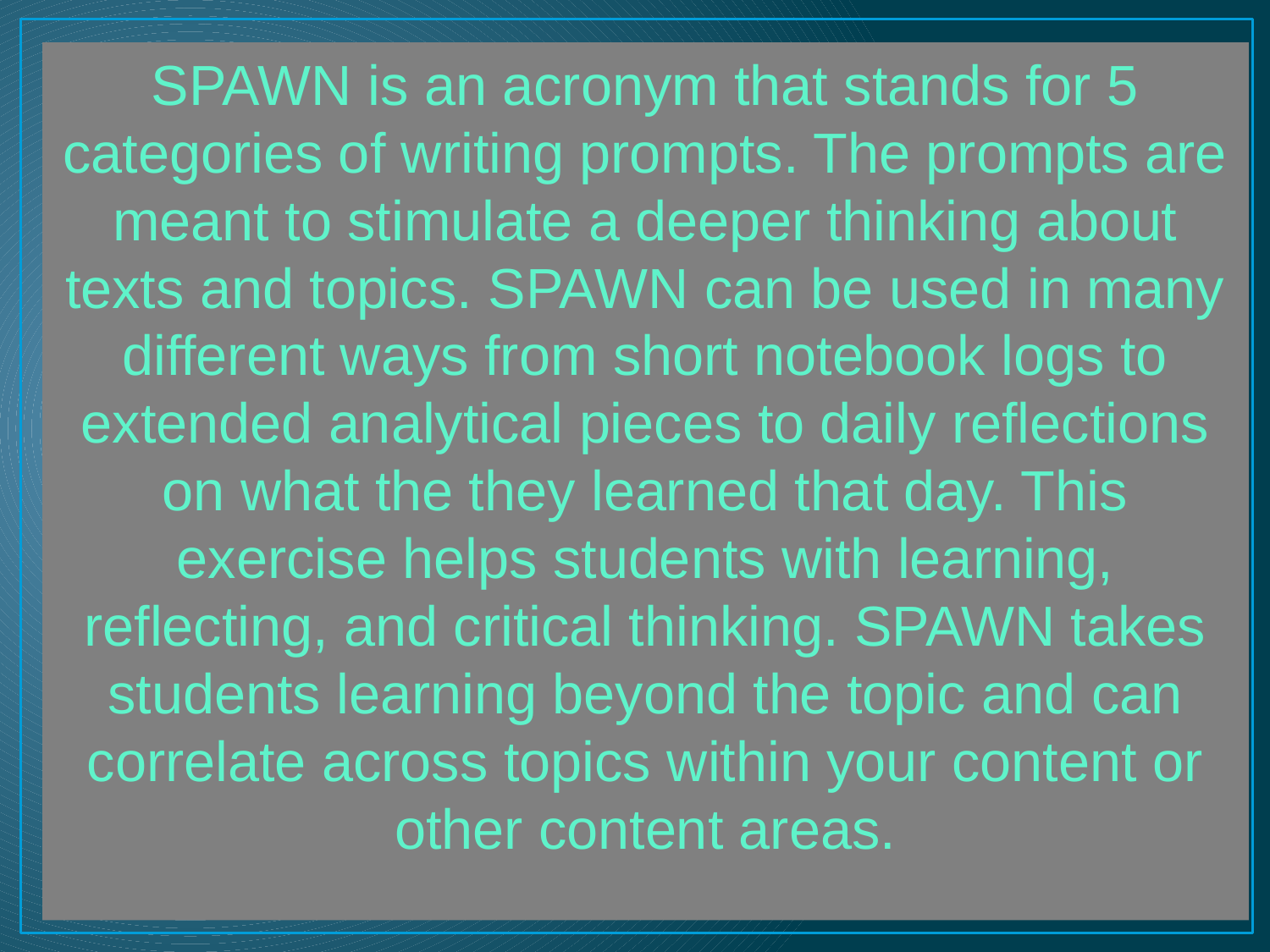

SPAWN is an acronym that stands for 5 categories of writing prompts. The prompts are meant to stimulate a deeper thinking about texts and topics. SPAWN can be used in many different ways from short notebook logs to extended analytical pieces to daily reflections on what the they learned that day. This exercise helps students with learning, reflecting, and critical thinking. SPAWN takes students learning beyond the topic and can correlate across topics within your content or other content areas.